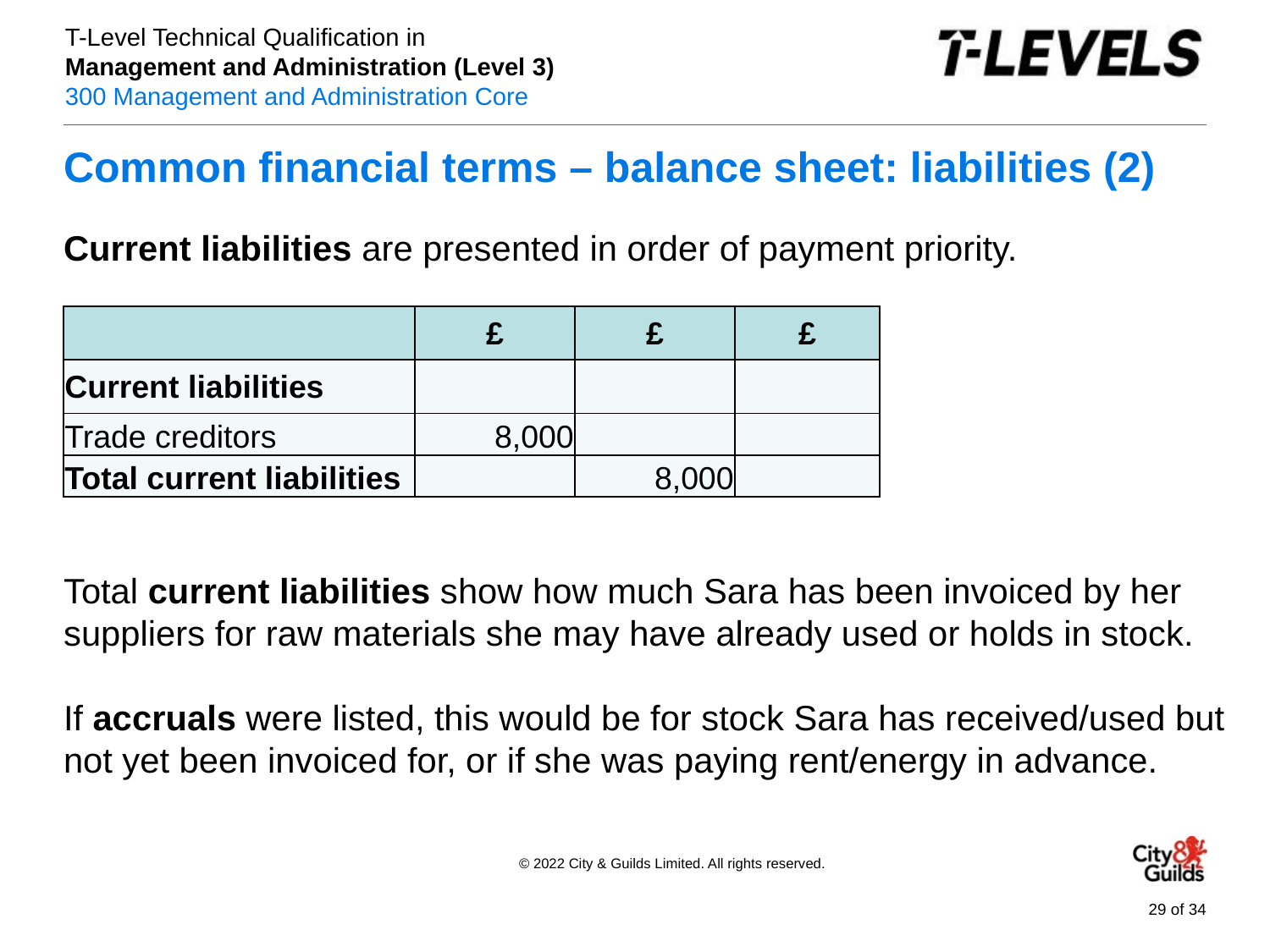

# Common financial terms – balance sheet: liabilities (2)
Current liabilities are presented in order of payment priority.

Total current liabilities show how much Sara has been invoiced by her suppliers for raw materials she may have already used or holds in stock.

If accruals were listed, this would be for stock Sara has received/used but not yet been invoiced for, or if she was paying rent/energy in advance.

|  | £ | £ | £ |
| --- | --- | --- | --- |
| Current liabilities |  |  |  |
| Trade creditors | 8,000 |  |  |
| Total current liabilities |  | 8,000 |  |